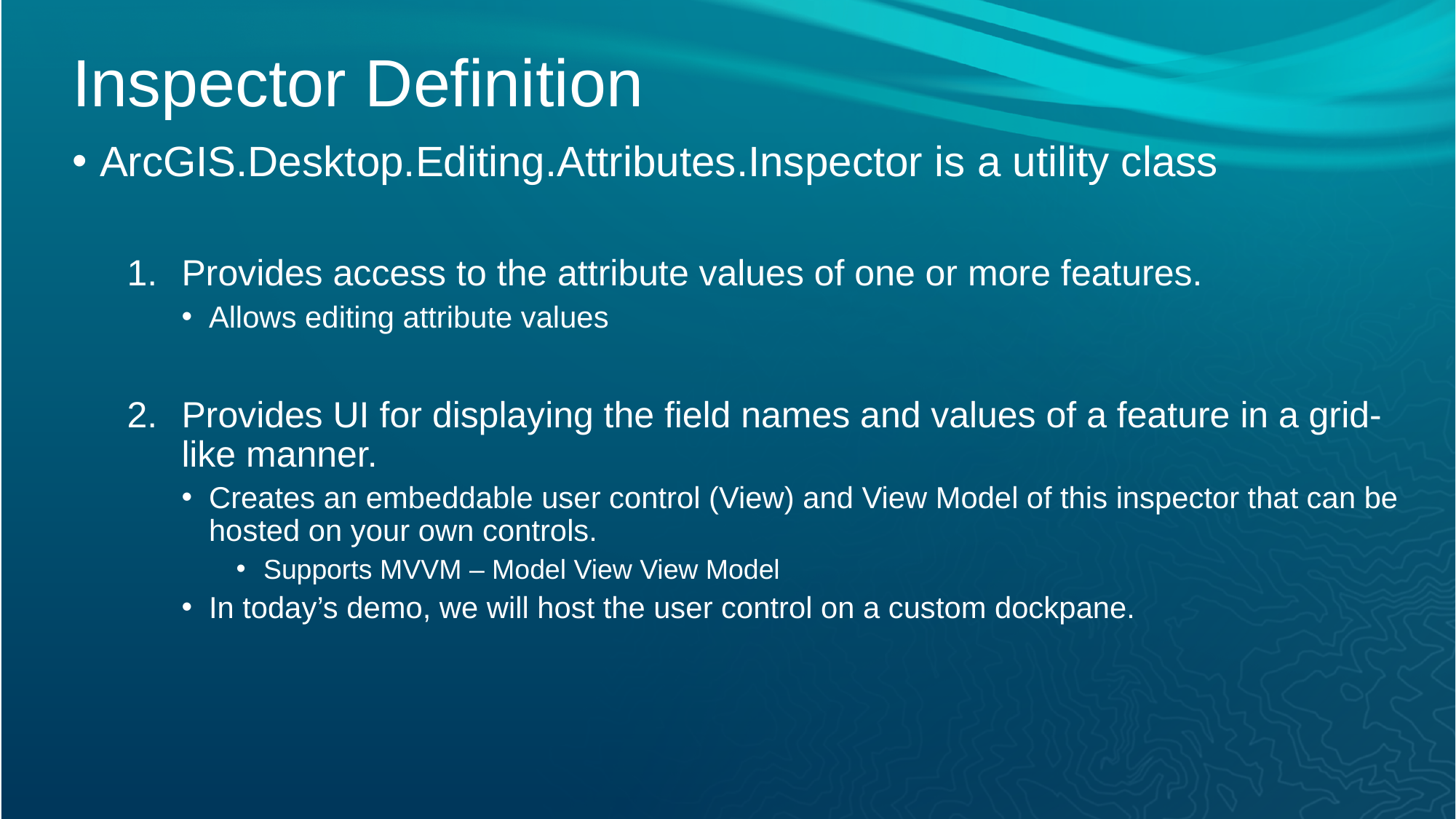

# Inspector Definition
ArcGIS.Desktop.Editing.Attributes.Inspector is a utility class

Provides access to the attribute values of one or more features.
Allows editing attribute values

Provides UI for displaying the field names and values of a feature in a grid-like manner.
Creates an embeddable user control (View) and View Model of this inspector that can be hosted on your own controls.
Supports MVVM – Model View View Model
In today’s demo, we will host the user control on a custom dockpane.